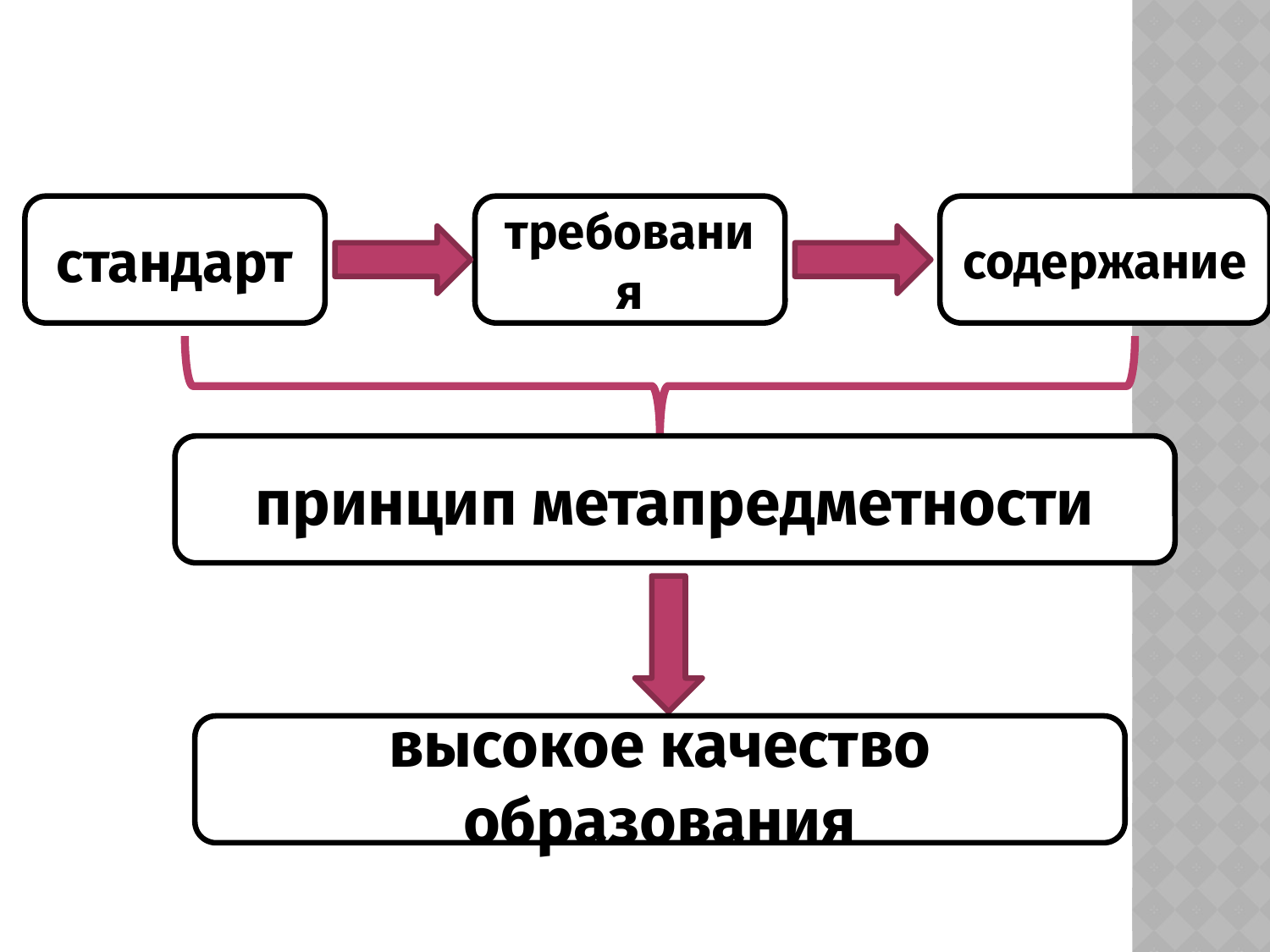

стандарт
требования
содержание

принцип метапредметности

высокое качество образования